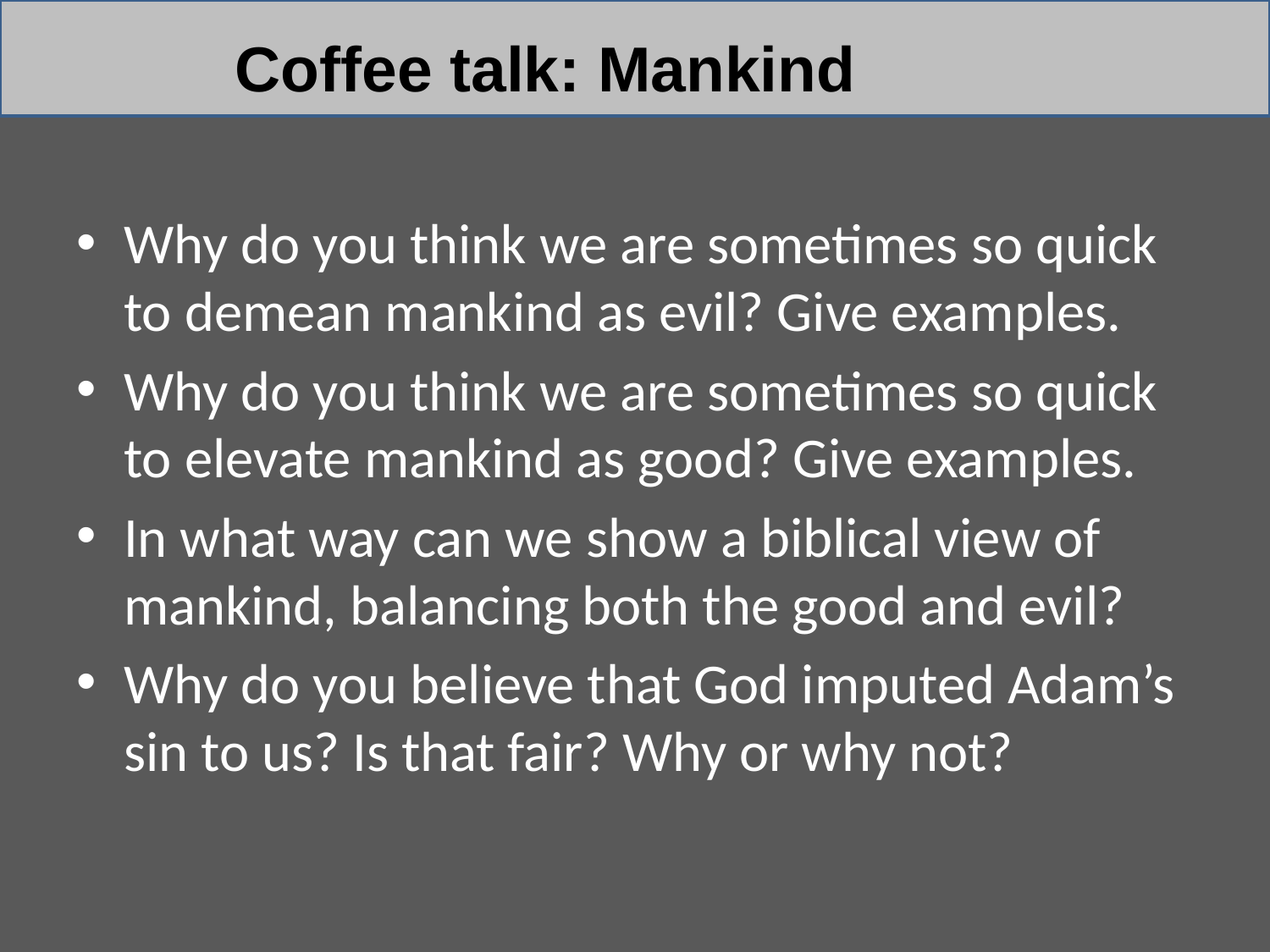

# Coffee talk: Mankind
Why do you think we are sometimes so quick to demean mankind as evil? Give examples.
Why do you think we are sometimes so quick to elevate mankind as good? Give examples.
In what way can we show a biblical view of mankind, balancing both the good and evil?
Why do you believe that God imputed Adam’s sin to us? Is that fair? Why or why not?